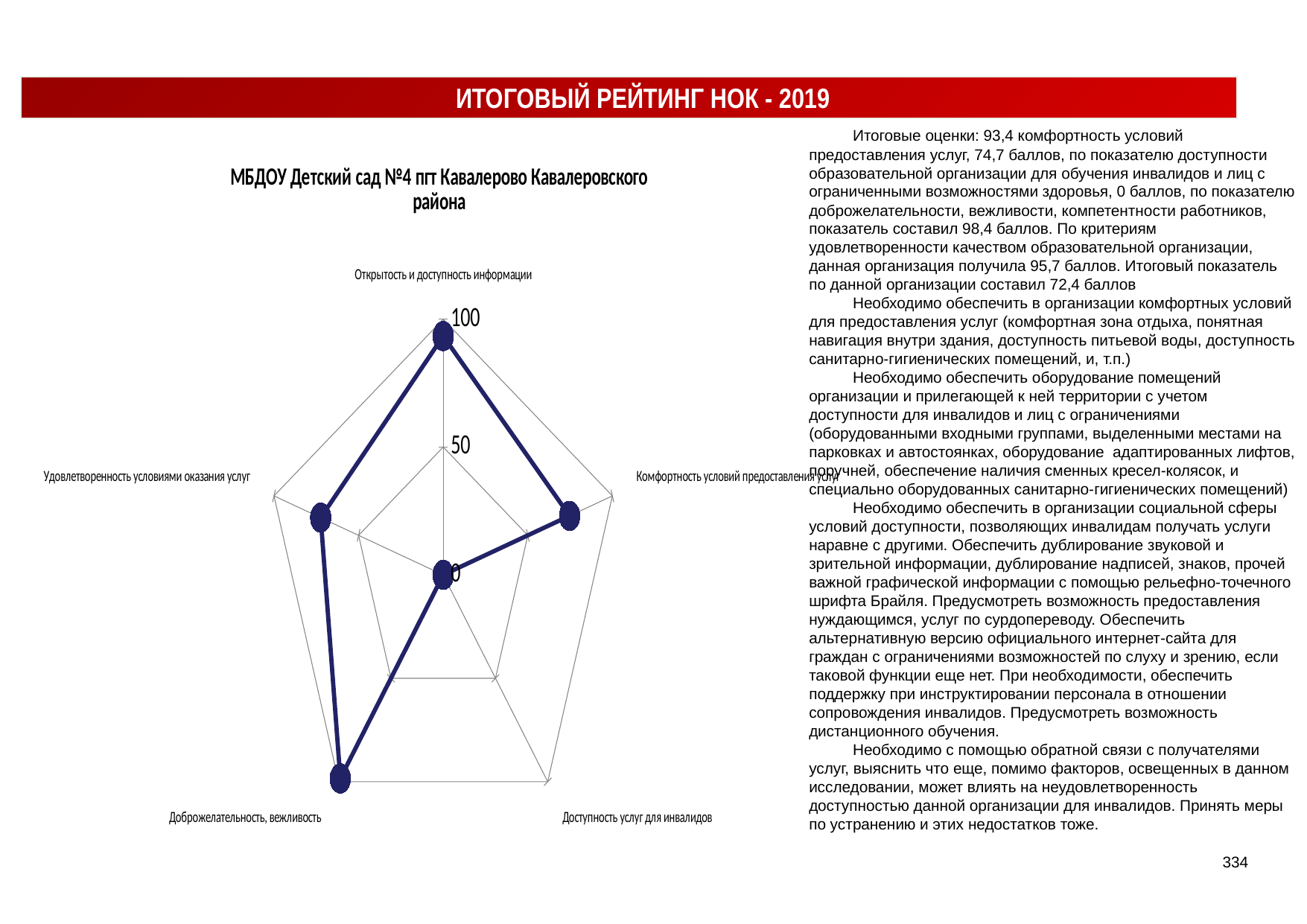

ИТОГОВЫЙ РЕЙТИНГ НОК - 2019
Итоговые оценки: 93,4 комфортность условий предоставления услуг, 74,7 баллов, по показателю доступности образовательной организации для обучения инвалидов и лиц с ограниченными возможностями здоровья, 0 баллов, по показателю доброжелательности, вежливости, компетентности работников, показатель составил 98,4 баллов. По критериям удовлетворенности качеством образовательной организации, данная организация получила 95,7 баллов. Итоговый показатель по данной организации составил 72,4 баллов
Необходимо обеспечить в организации комфортных условий для предоставления услуг (комфортная зона отдыха, понятная навигация внутри здания, доступность питьевой воды, доступность санитарно-гигиенических помещений, и, т.п.)
Необходимо обеспечить оборудование помещений организации и прилегающей к ней территории с учетом доступности для инвалидов и лиц с ограничениями (оборудованными входными группами, выделенными местами на парковках и автостоянках, оборудование  адаптированных лифтов, поручней, обеспечение наличия сменных кресел-колясок, и специально оборудованных санитарно-гигиенических помещений)
Необходимо обеспечить в организации социальной сферы условий доступности, позволяющих инвалидам получать услуги наравне с другими. Обеспечить дублирование звуковой и зрительной информации, дублирование надписей, знаков, прочей важной графической информации с помощью рельефно-точечного шрифта Брайля. Предусмотреть возможность предоставления нуждающимся, услуг по сурдопереводу. Обеспечить альтернативную версию официального интернет-сайта для граждан с ограничениями возможностей по слуху и зрению, если таковой функции еще нет. При необходимости, обеспечить поддержку при инструктировании персонала в отношении сопровождения инвалидов. Предусмотреть возможность дистанционного обучения.
Необходимо с помощью обратной связи с получателями услуг, выяснить что еще, помимо факторов, освещенных в данном исследовании, может влиять на неудовлетворенность доступностью данной организации для инвалидов. Принять меры по устранению и этих недостатков тоже.

### Chart:

| Category | МБДОУ Детский сад №4 пгт Кавалерово Кавалеровского района |
|---|---|
| Открытость и доступность информации | 93.4 |
| Комфортность условий предоставления услуг | 74.7 |
| Доступность услуг для инвалидов | 0.0 |
| Доброжелательность, вежливость  | 98.4 |
| Удовлетворенность условиями оказания услуг | 72.4 |
334